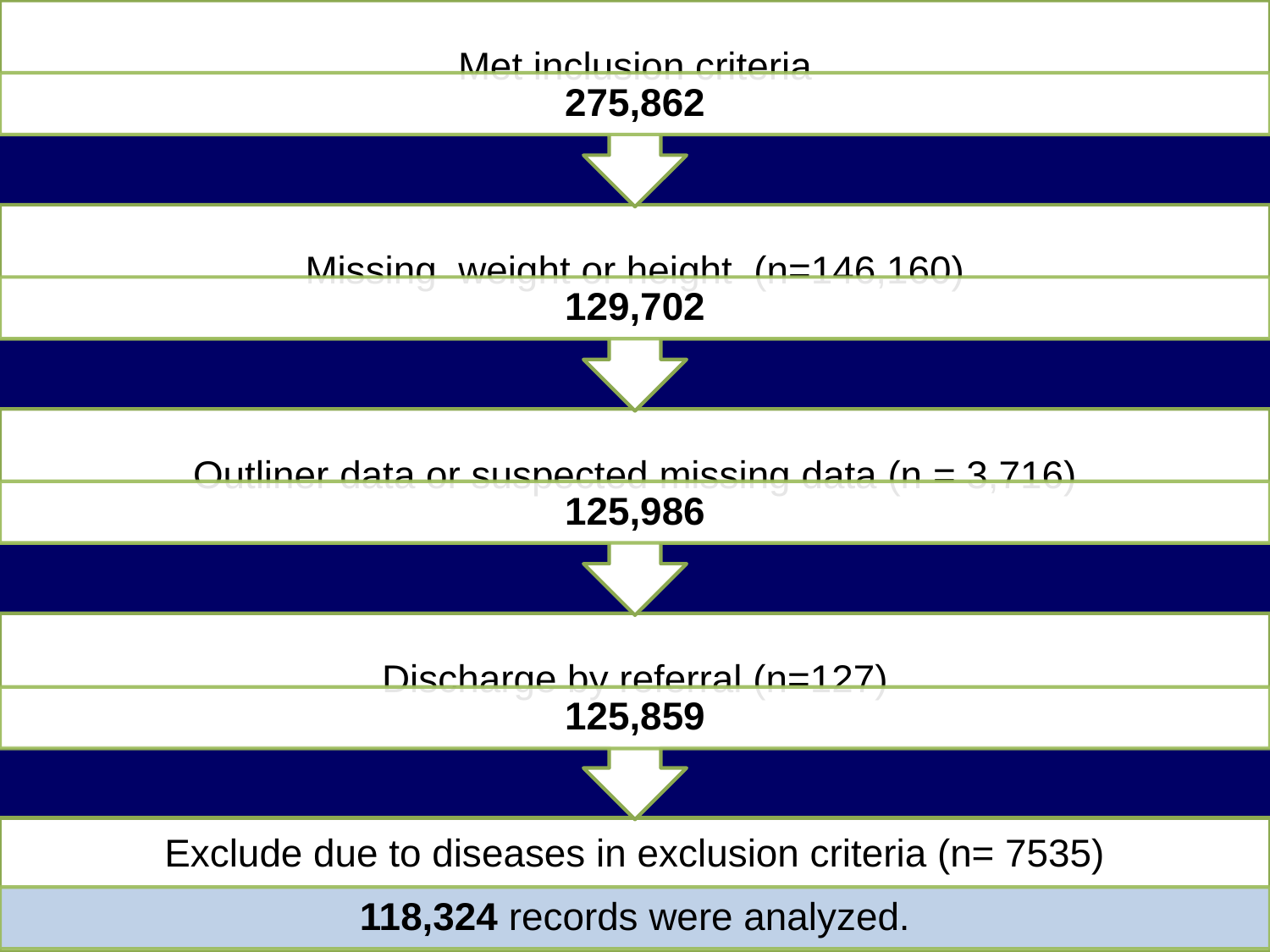

Exclude due to diseases in exclusion criteria (n= 7535)
118,324 records were analyzed.
Discharge by referral (n=127)
125,859
Outliner data or suspected missing data (n = 3,716)
125,986
Missing  weight or height  (n=146,160)
129,702
Met inclusion criteria
275,862